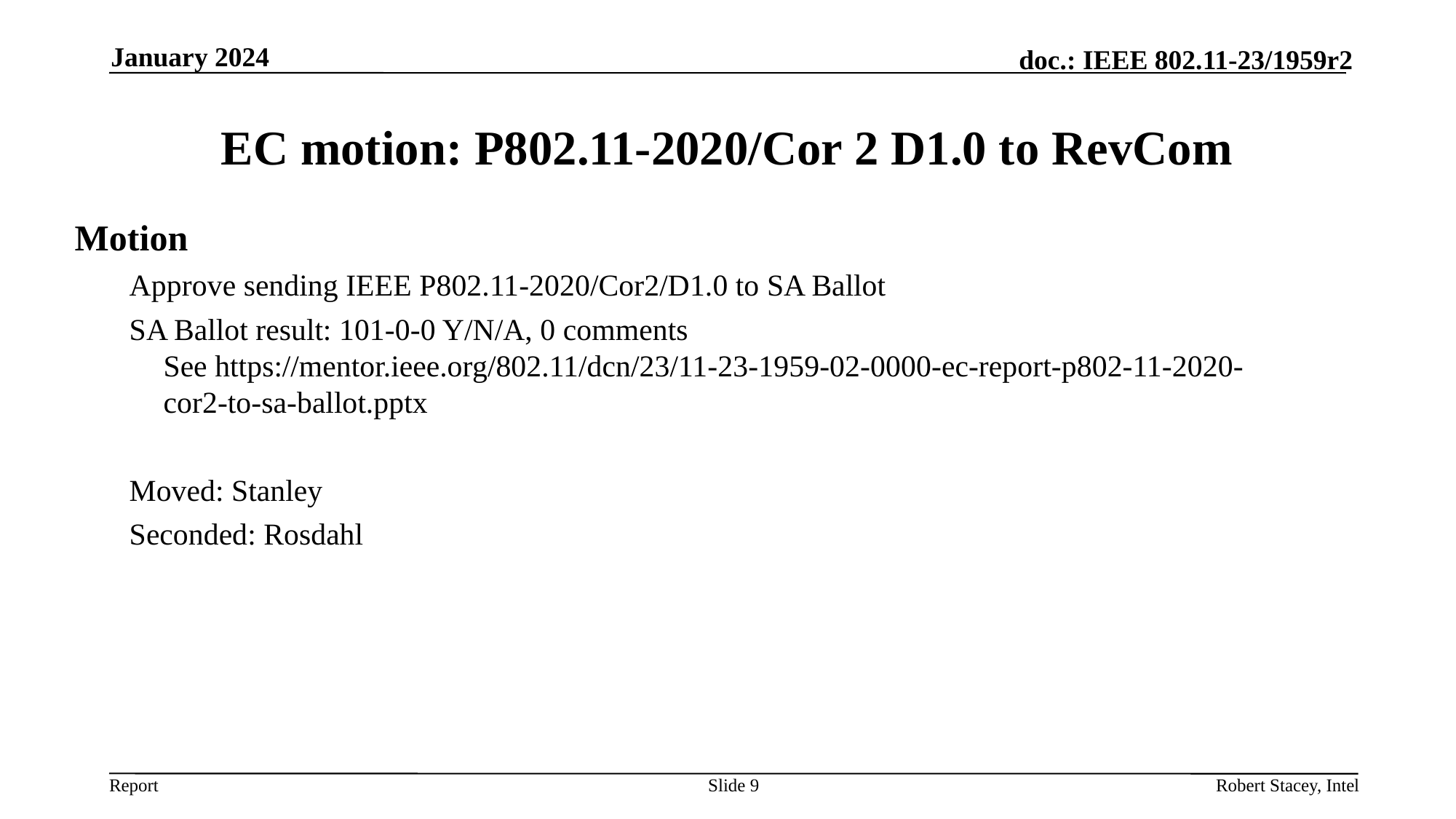

January 2024
# EC motion: P802.11-2020/Cor 2 D1.0 to RevCom
Motion
Approve sending IEEE P802.11-2020/Cor2/D1.0 to SA Ballot
SA Ballot result: 101-0-0 Y/N/A, 0 comments
See https://mentor.ieee.org/802.11/dcn/23/11-23-1959-02-0000-ec-report-p802-11-2020-cor2-to-sa-ballot.pptx

Moved: Stanley
Seconded: Rosdahl

Slide 9
Robert Stacey, Intel